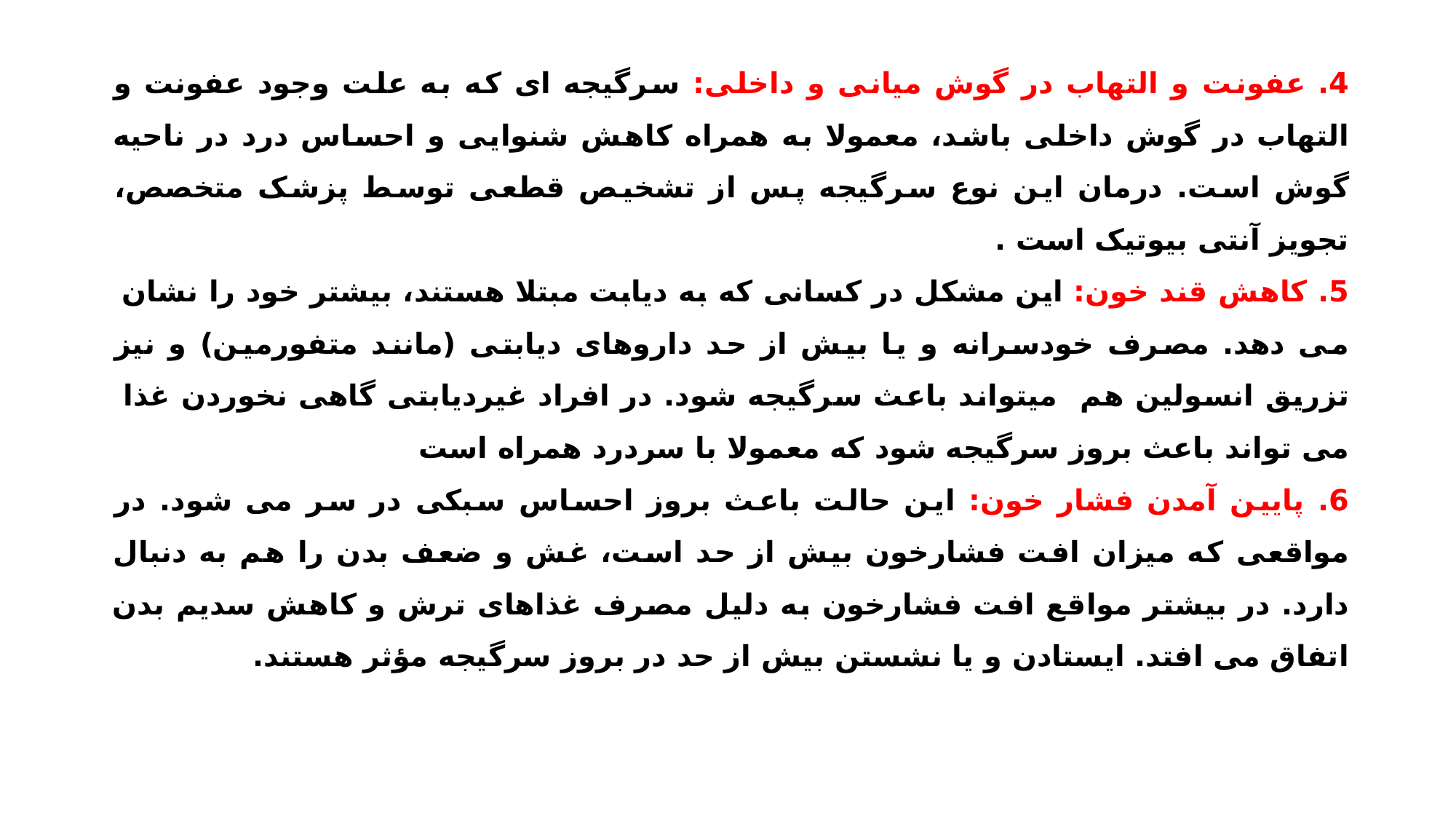

4. عفونت و التهاب در گوش میانی و داخلی: سرگیجه ای که به علت وجود عفونت و التهاب در گوش داخلی باشد، معمولا به همراه کاهش شنوایی و احساس درد در ناحیه گوش است. درمان این نوع سرگیجه پس از تشخیص قطعی توسط پزشک متخصص، تجویز آنتی بیوتیک است .
5. کاهش قند خون: این مشکل در کسانی که به دیابت مبتلا هستند، بیشتر خود را نشان  می دهد. مصرف خودسرانه و یا بیش از حد داروهای دیابتی (مانند متفورمین) و نیز تزریق انسولین هم  میتواند باعث سرگیجه شود. در افراد غیردیابتی گاهی نخوردن غذا  می تواند باعث بروز سرگیجه شود که معمولا با سردرد همراه است
6. پایین آمدن فشار خون: این حالت باعث بروز احساس سبکی در سر می شود. در مواقعی که میزان افت فشارخون بیش از حد است، غش و ضعف بدن را هم به دنبال دارد. در بیشتر مواقع افت فشارخون به دلیل مصرف غذاهای ترش و کاهش سدیم بدن اتفاق می افتد. ایستادن و یا نشستن بیش از حد در بروز سرگیجه مؤثر هستند.